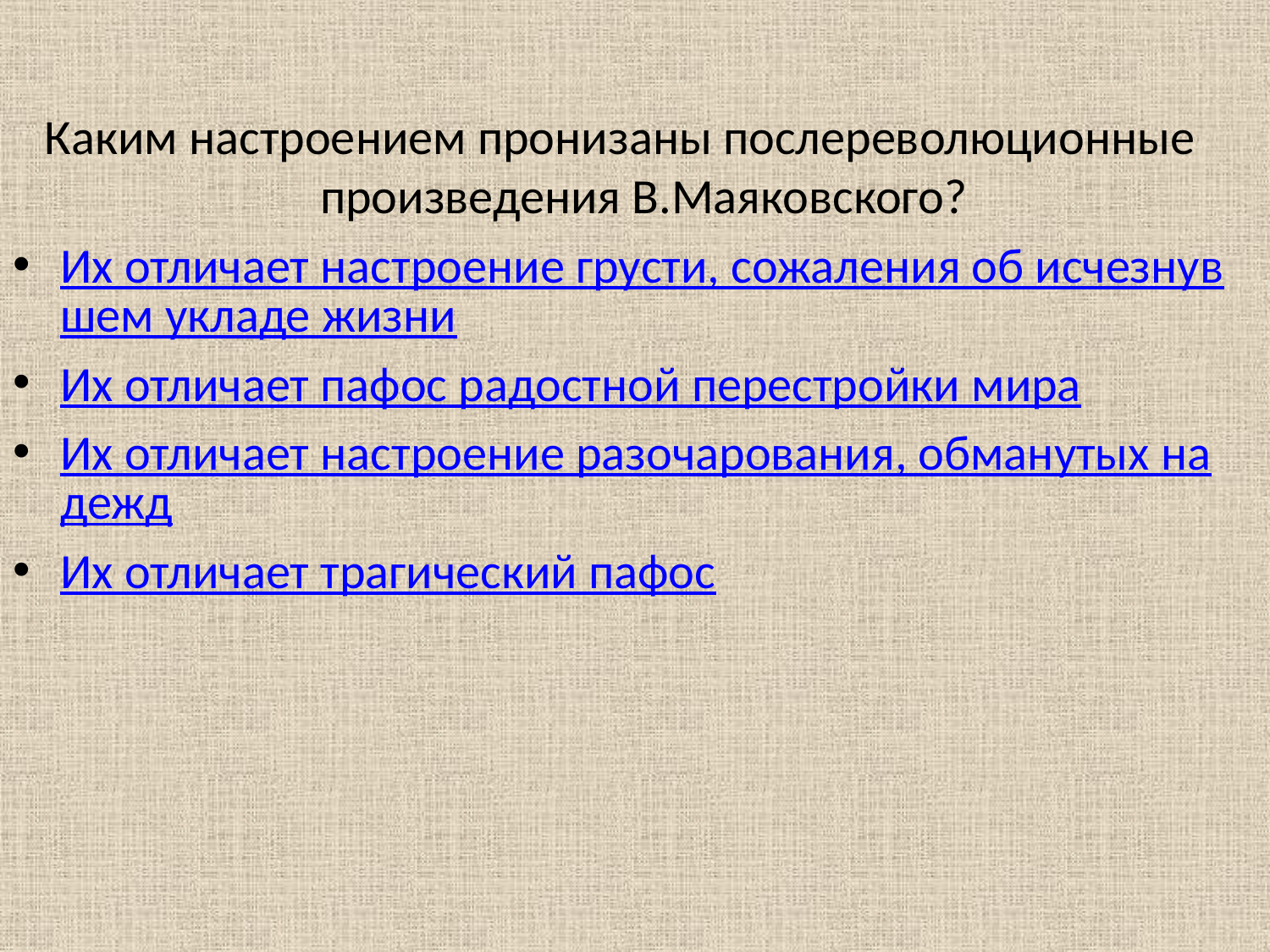

Каким настроением пронизаны послереволюционные произведения В.Маяковского?
Их отличает настроение грусти, сожаления об исчезнувшем укладе жизни
Их отличает пафос радостной перестройки мира
Их отличает настроение разочарования, обманутых надежд
Их отличает трагический пафос